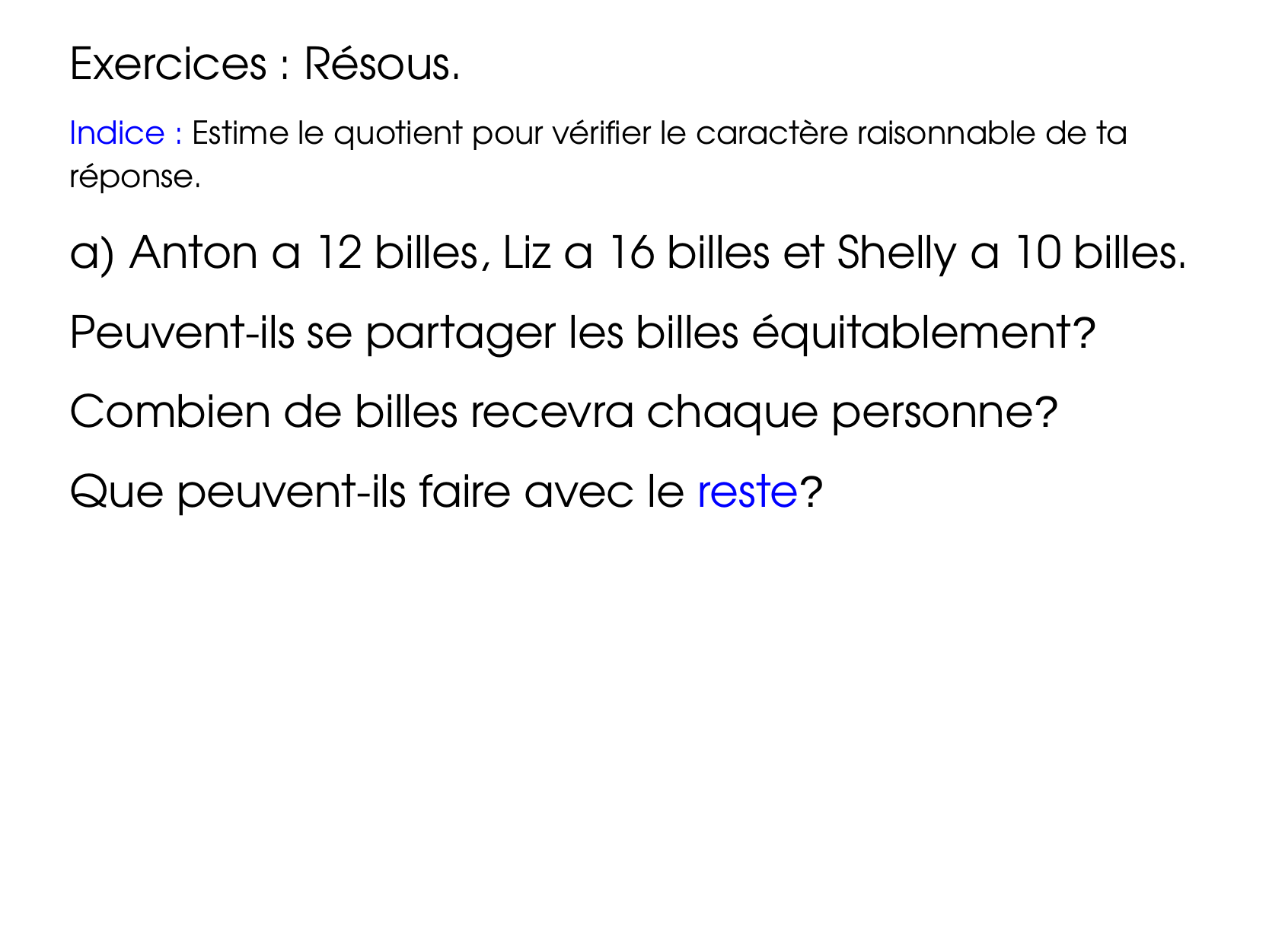

Exercices : Résous.
Indice : Estime le quotient pour vérifier le caractère raisonnable de ta réponse.
a) Anton a 12 billes, Liz a 16 billes et Shelly a 10 billes.
Peuvent-ils se partager les billes équitablement?
Combien de billes recevra chaque personne?
Que peuvent-ils faire avec le reste?